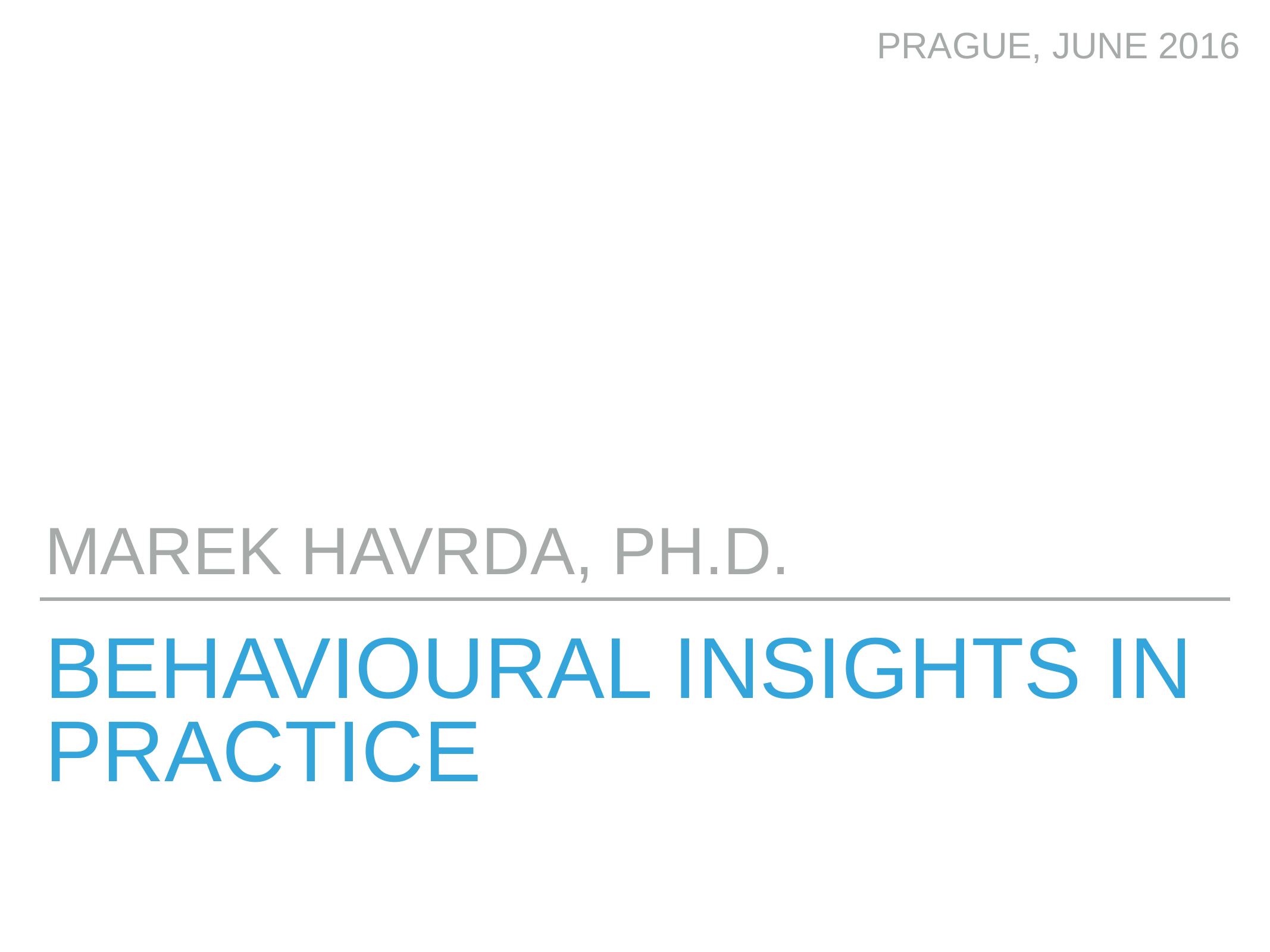

Prague, June 2016
marek havrda, ph.d.
# Behavioural insights in practice